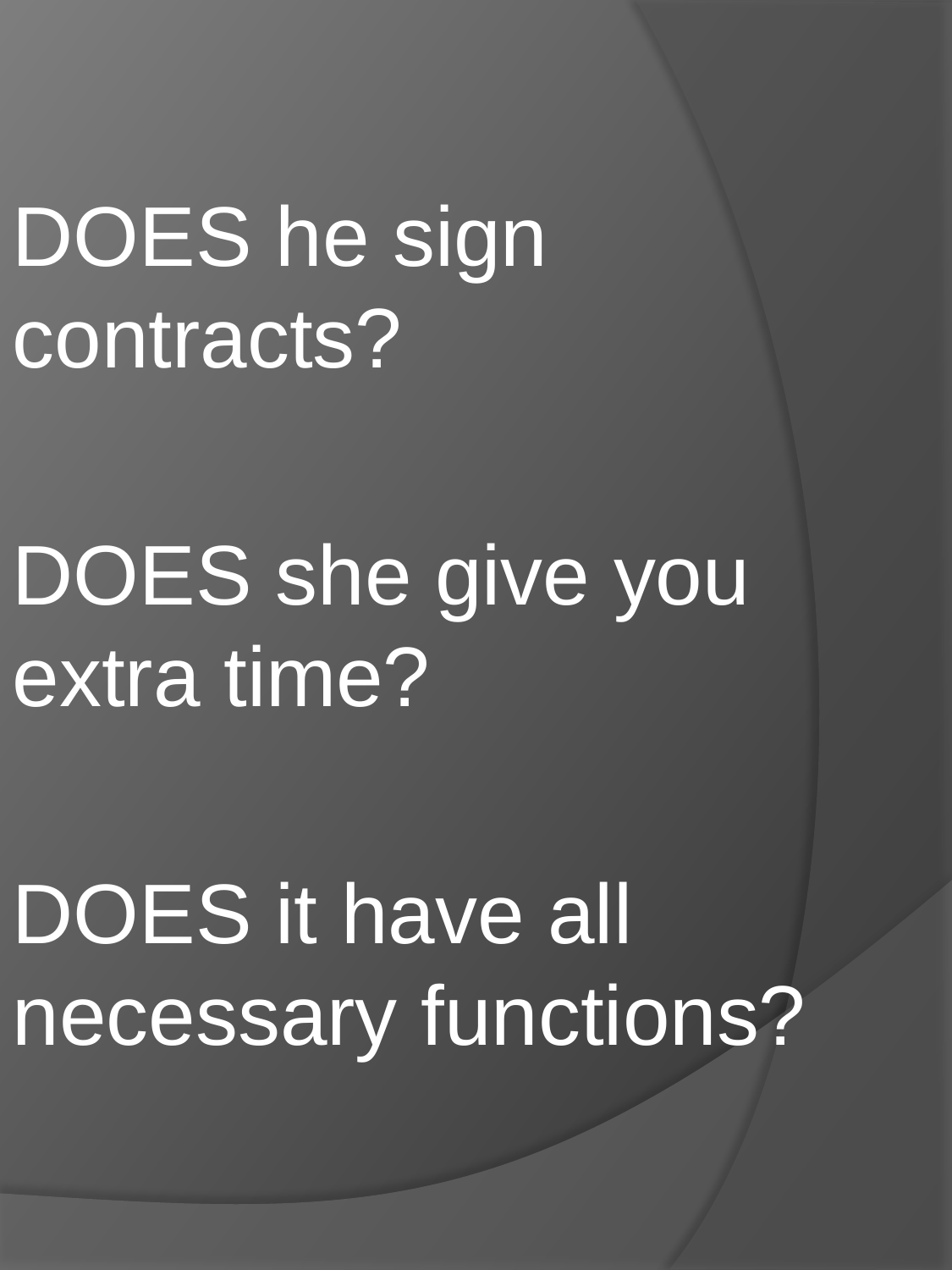

DOES he sign contracts?

DOES she give you extra time?

DOES it have all necessary functions?